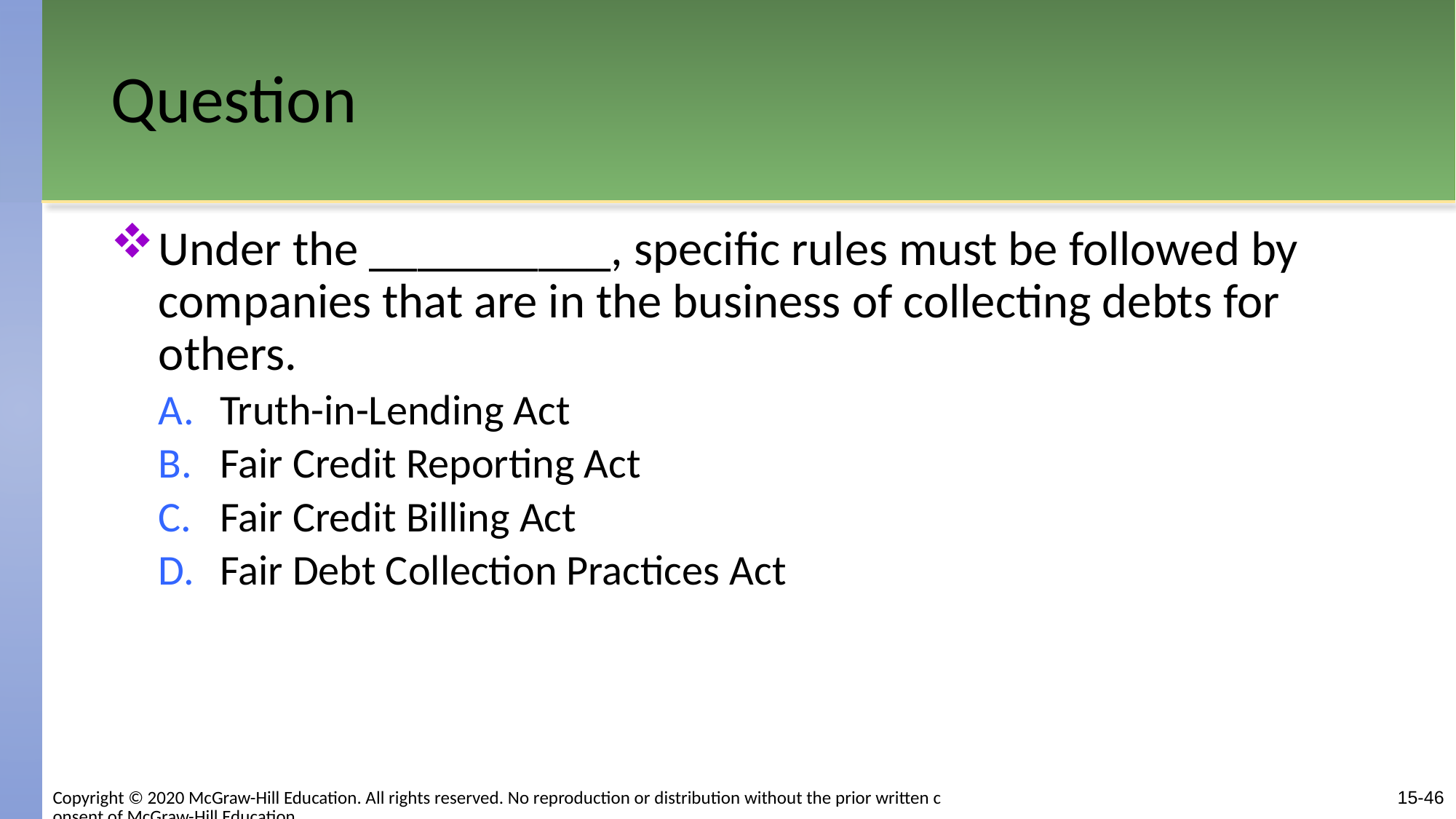

# Question
Under the __________, specific rules must be followed by companies that are in the business of collecting debts for others.
Truth-in-Lending Act
Fair Credit Reporting Act
Fair Credit Billing Act
Fair Debt Collection Practices Act
15-46
Copyright © 2020 McGraw-Hill Education. All rights reserved. No reproduction or distribution without the prior written consent of McGraw-Hill Education.